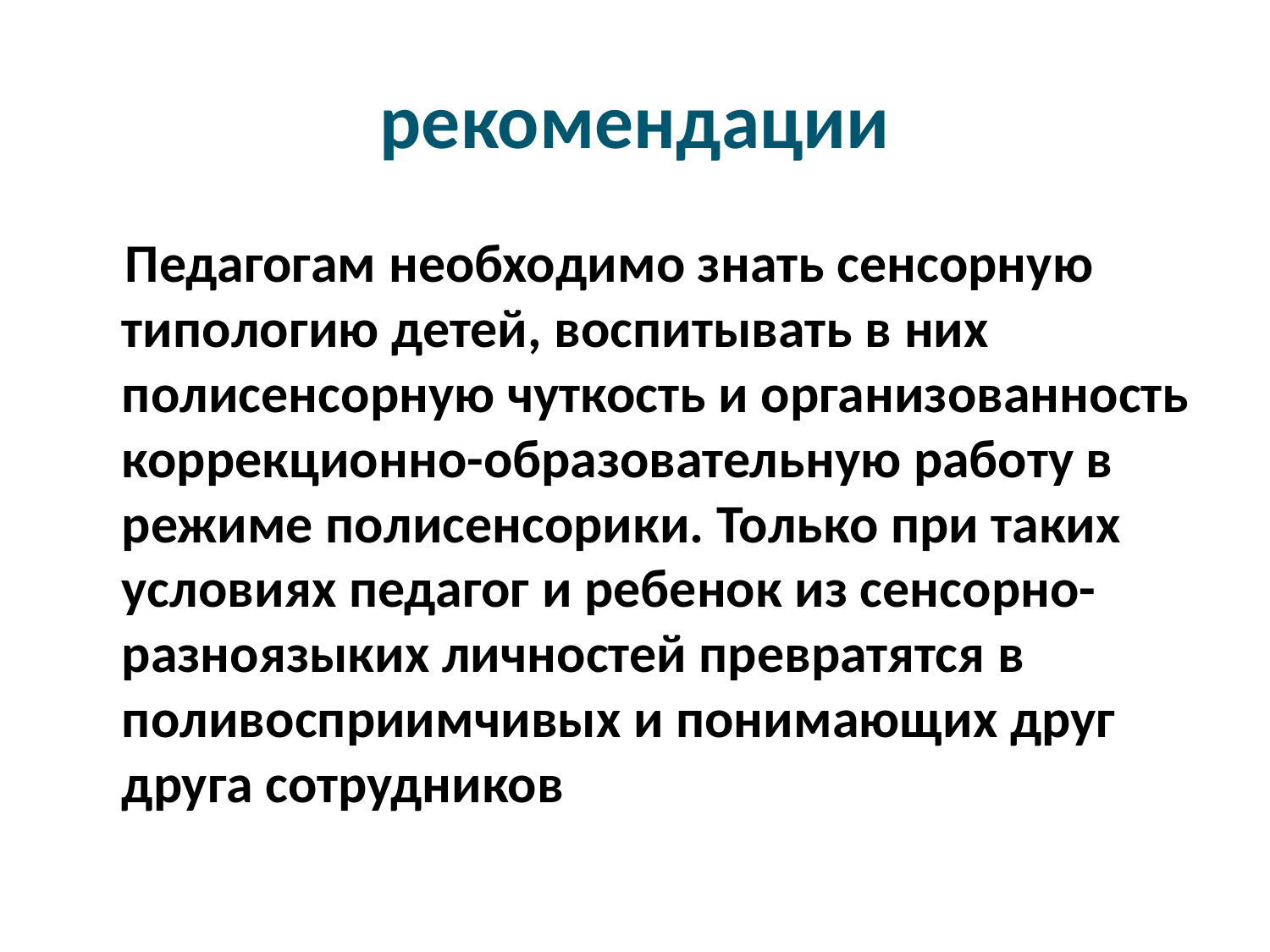

# рекомендации
    Педагогам необходимо знать сенсорную типологию детей, воспитывать в них полисенсорную чуткость и организованность коррекционно-образовательную работу в режиме полисенсорики. Только при таких условиях педагог и ребенок из сенсорно-разноязыких личностей превратятся в поливосприимчивых и понимающих друг друга сотрудников